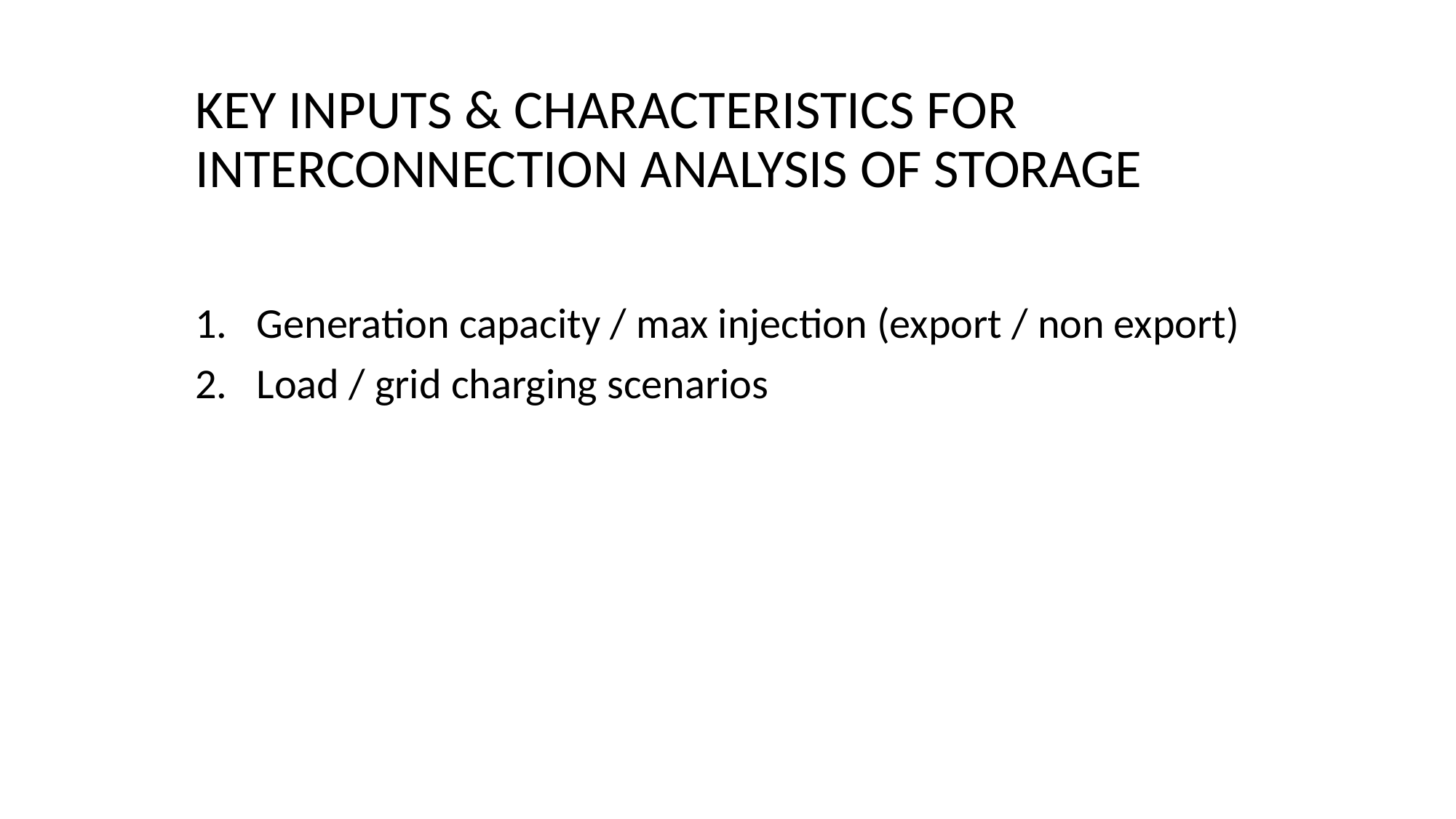

# KEY INPUTS & CHARACTERISTICS FOR INTERCONNECTION ANALYSIS OF STORAGE
Generation capacity / max injection (export / non export)
Load / grid charging scenarios